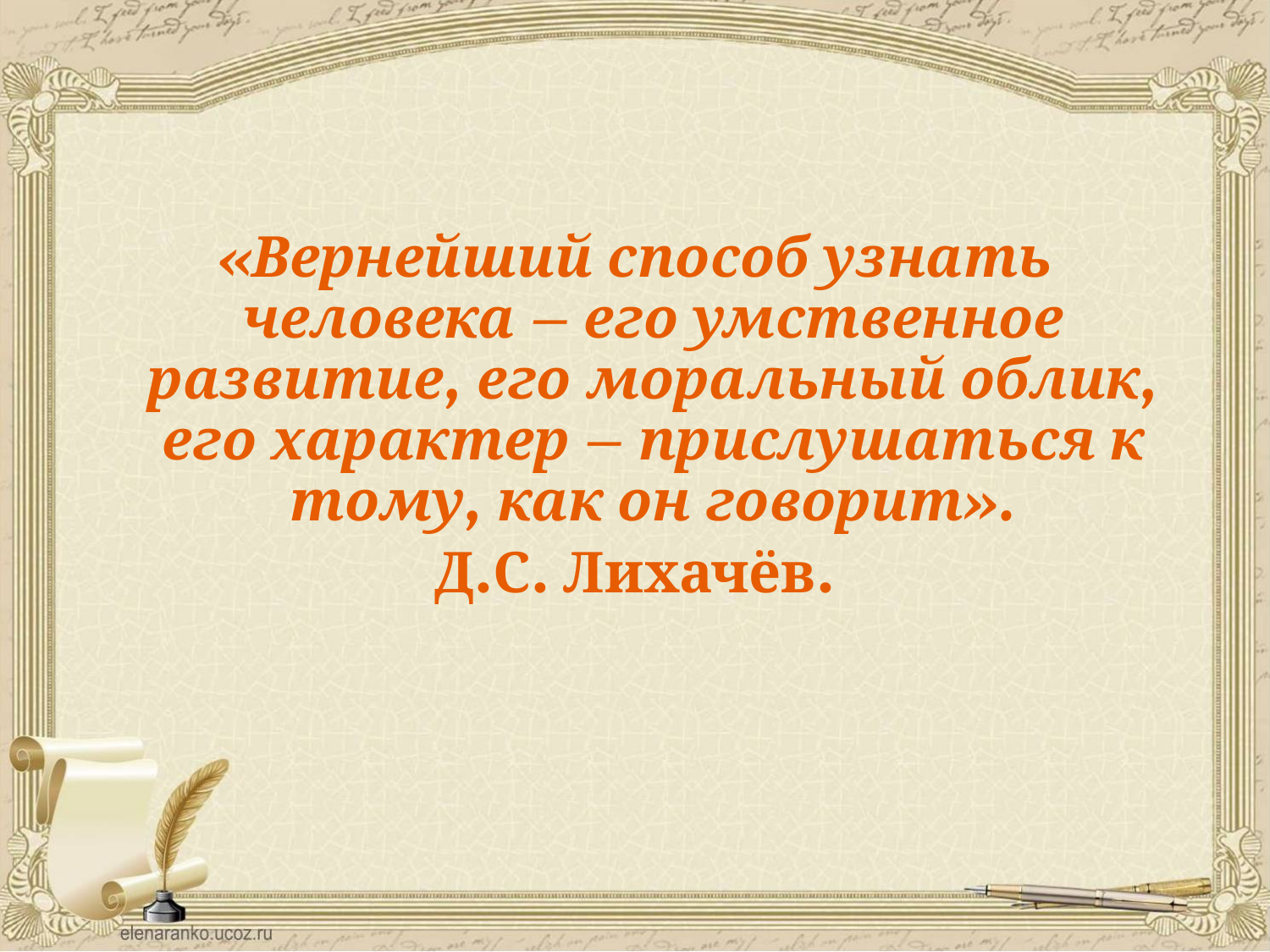

«Вернейший способ узнать человека – его умственное развитие, его моральный облик, его характер – прислушаться к тому, как он говорит».
Д.С. Лихачёв.